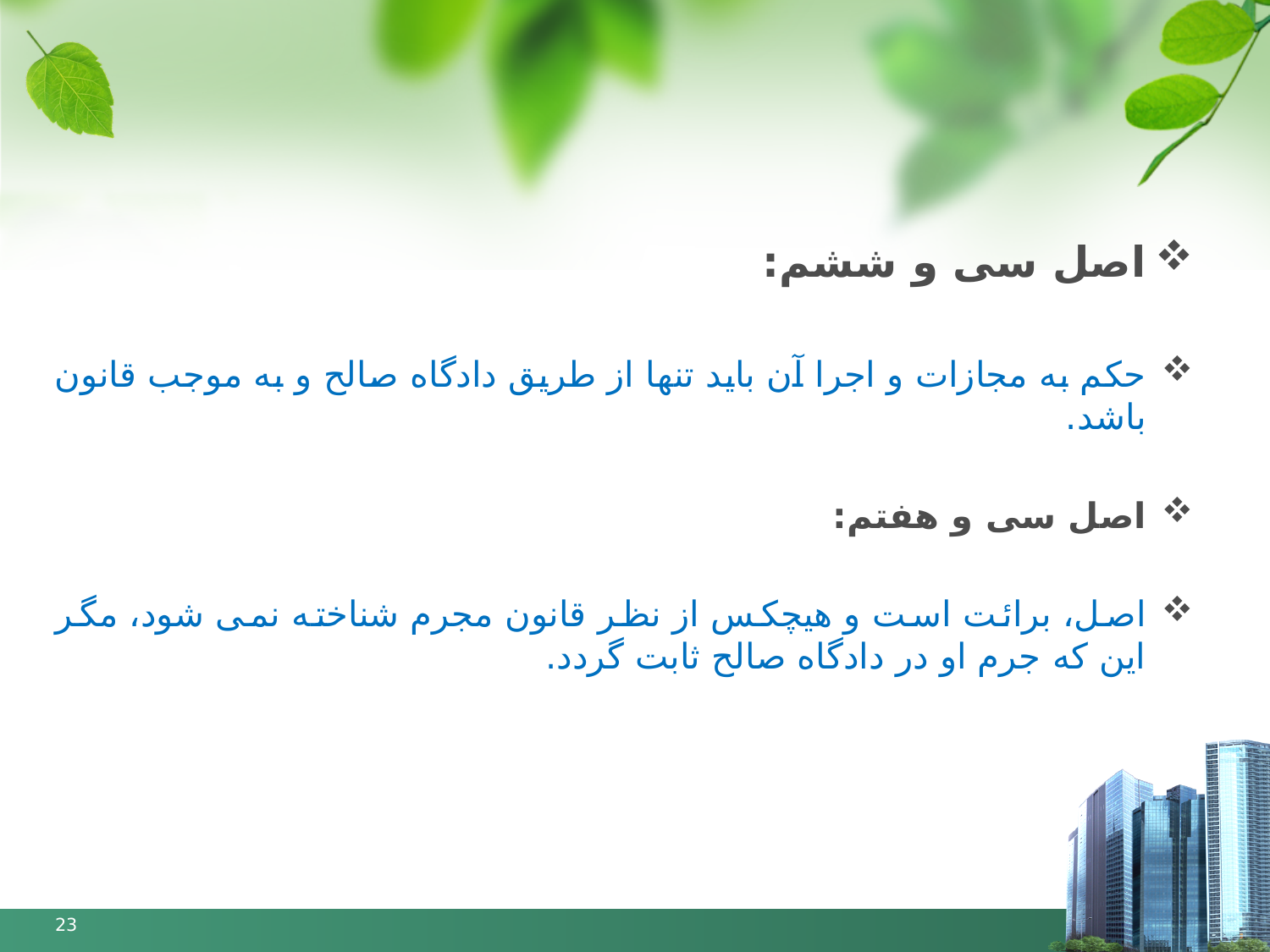

اصل‏ سی و ششم:

حکم‏ به‏ مجازات‏ و اجرا آن‏ باید تنها از طریق‏ دادگاه‏ صالح‏ و به‏ موجب‏ قانون‏ باشد.

اصل‏ سی و هفتم:

اصل‏، برائت‏ است‏ و هیچکس‏ از نظر قانون‏ مجرم‏ شناخته نمی‏ شود، مگر این‏ که‏ جرم‏ او در دادگاه‏ صالح‏ ثابت‏ گردد.

23